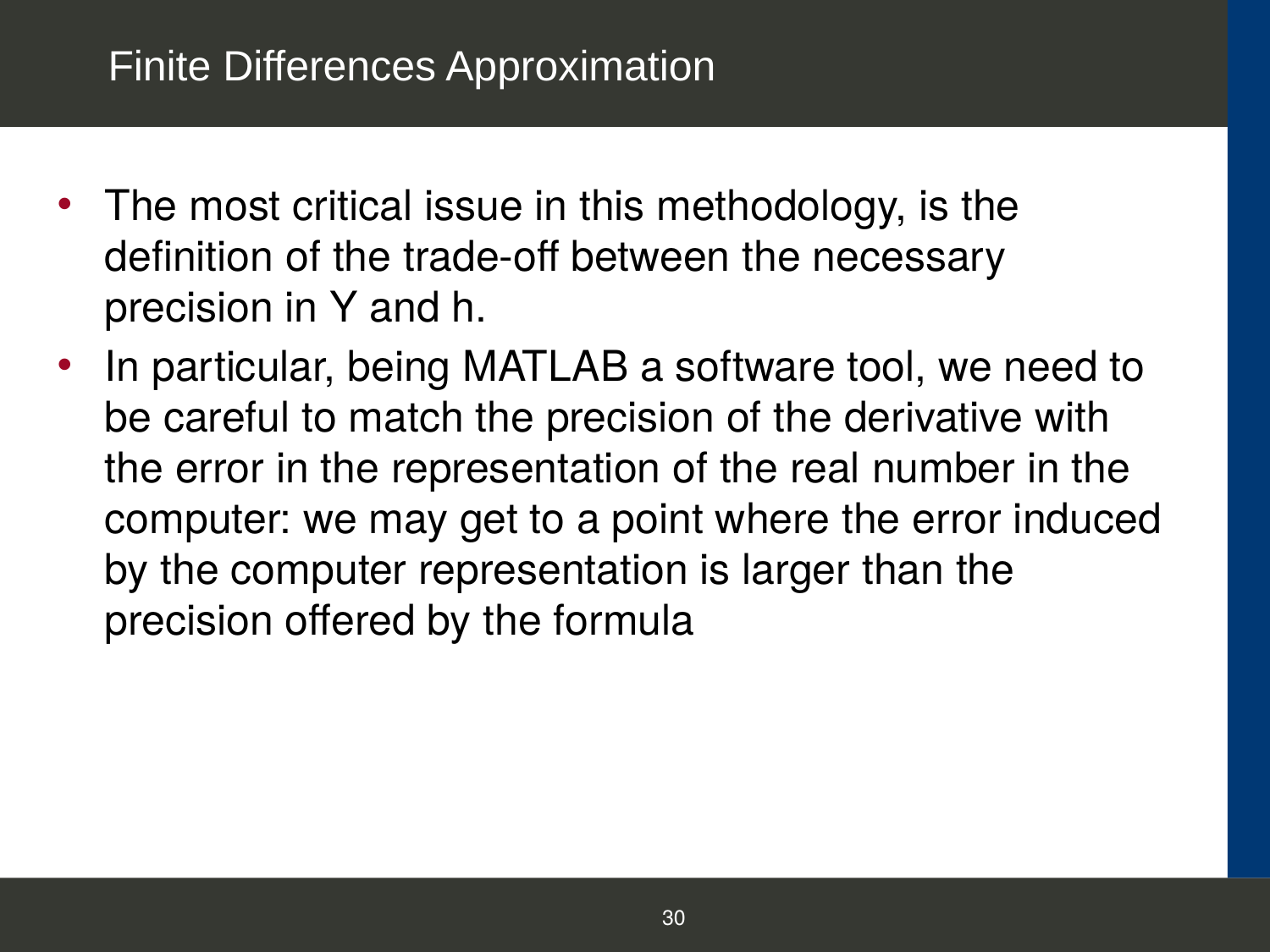

# Finite Differences Approximation
The most critical issue in this methodology, is the definition of the trade-off between the necessary precision in Y and h.
In particular, being MATLAB a software tool, we need to be careful to match the precision of the derivative with the error in the representation of the real number in the computer: we may get to a point where the error induced by the computer representation is larger than the precision offered by the formula